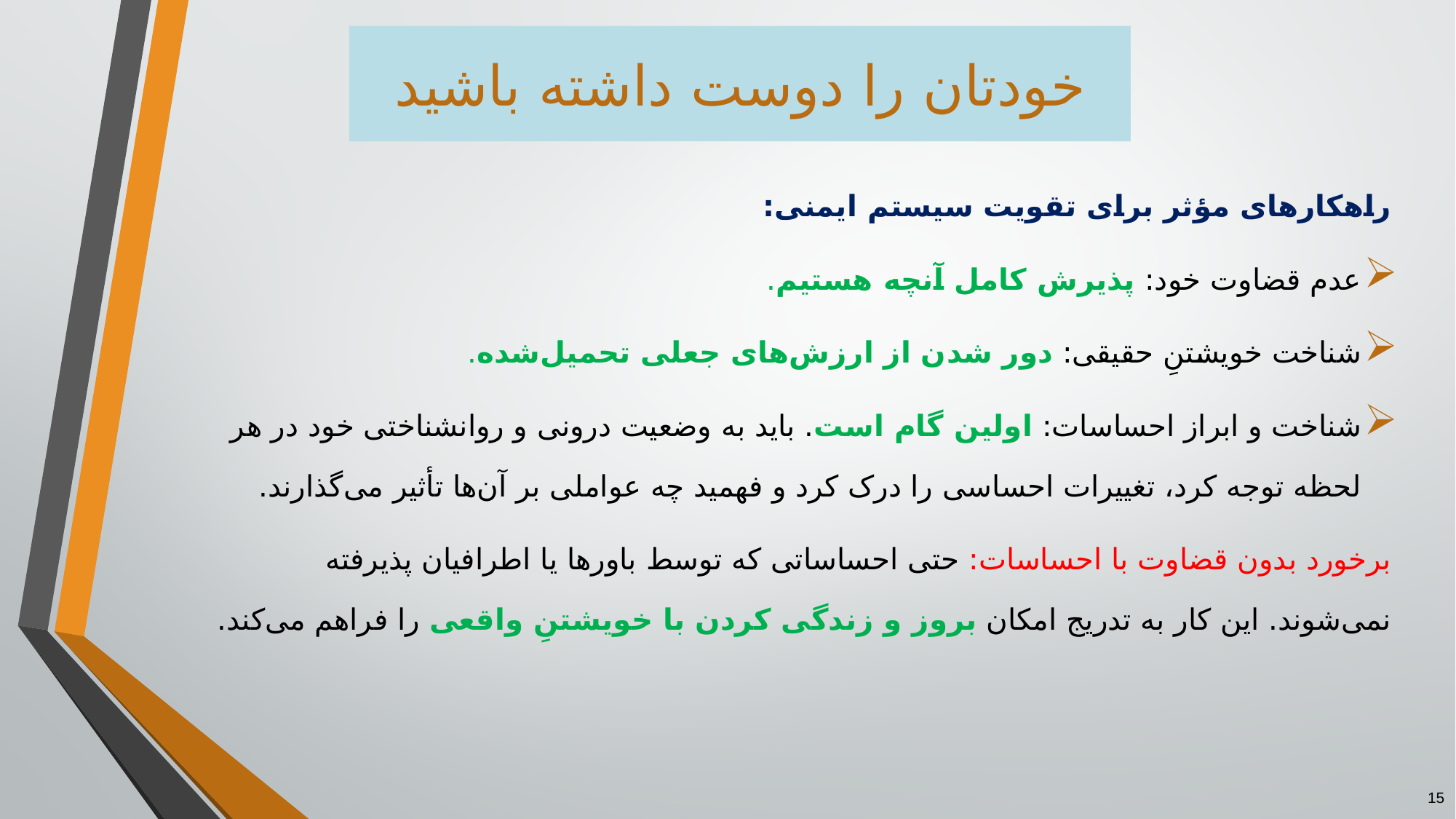

خودتان را دوست داشته باشید
راهکارهای مؤثر برای تقویت سیستم ایمنی:
عدم قضاوت خود: پذیرش کامل آنچه هستیم.
شناخت خویشتنِ حقیقی: دور شدن از ارزش‌های جعلی تحمیل‌شده.
شناخت و ابراز احساسات: اولین گام است. باید به وضعیت درونی و روانشناختی خود در هر لحظه توجه کرد، تغییرات احساسی را درک کرد و فهمید چه عواملی بر آن‌ها تأثیر می‌گذارند.
برخورد بدون قضاوت با احساسات: حتی احساساتی که توسط باورها یا اطرافیان پذیرفته نمی‌شوند. این کار به تدریج امکان بروز و زندگی کردن با خویشتنِ واقعی را فراهم می‌کند.
15